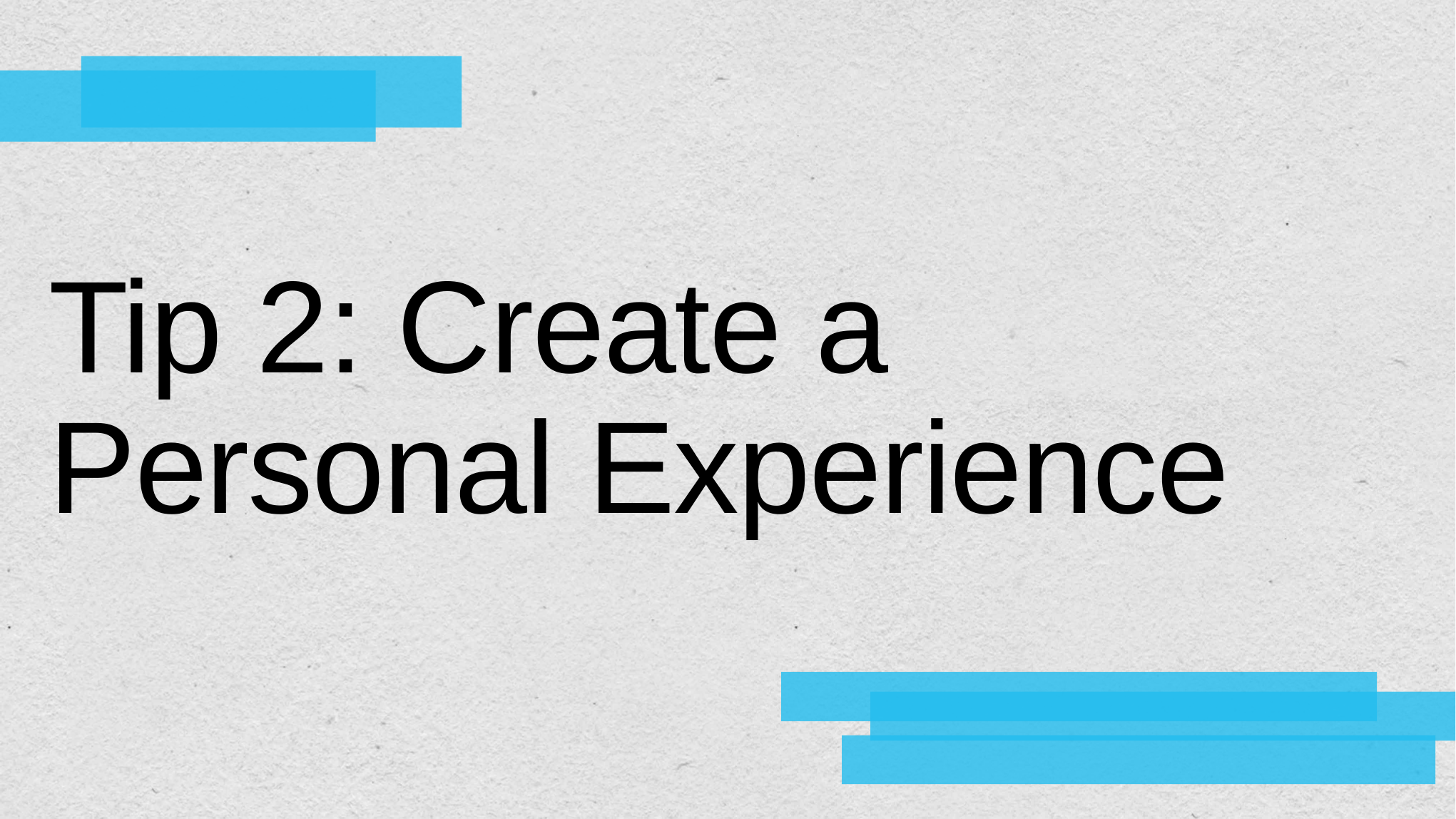

# Tip 2: Create a Personal Experience